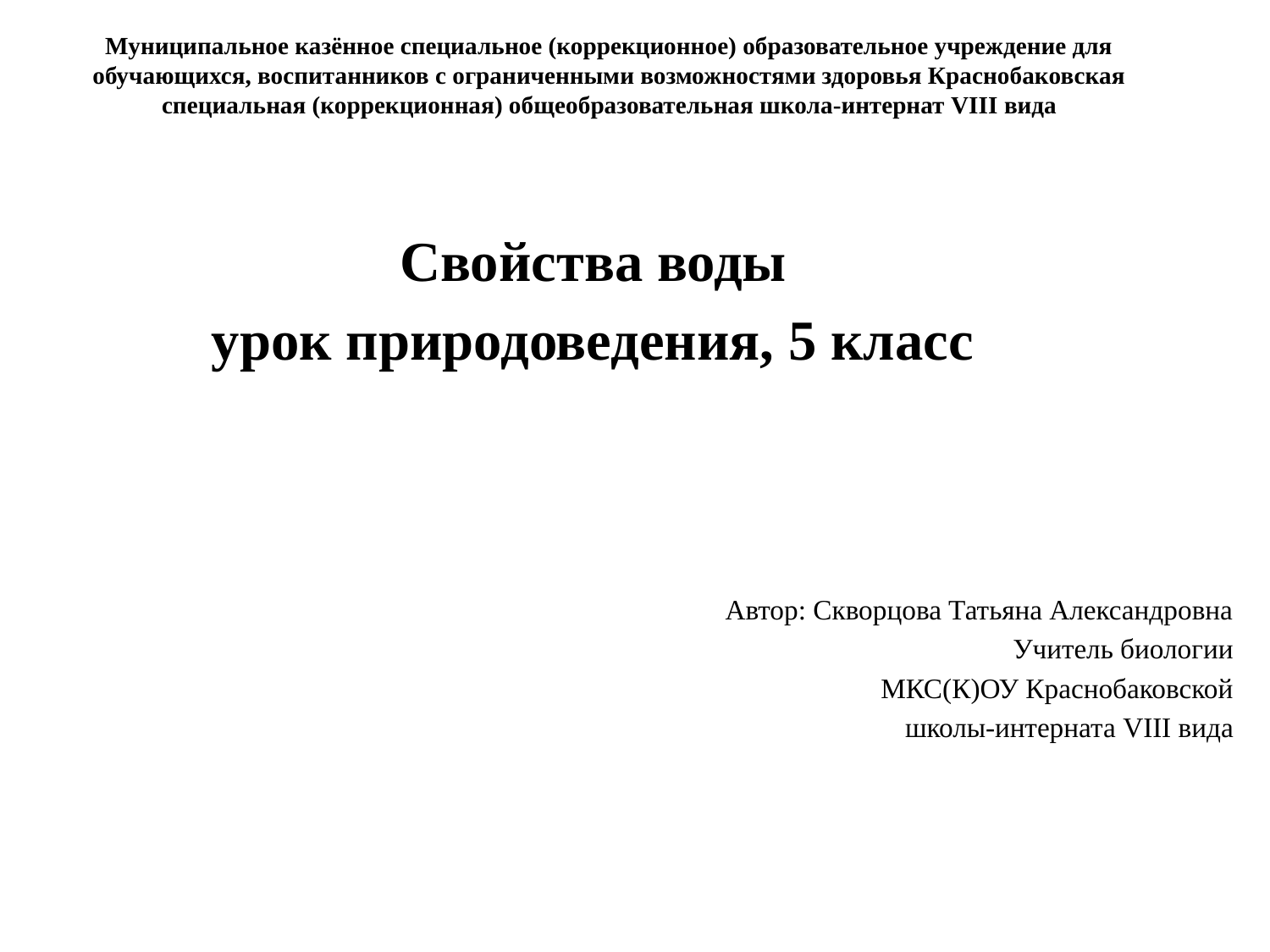

# Муниципальное казённое специальное (коррекционное) образовательное учреждение для обучающихся, воспитанников с ограниченными возможностями здоровья Краснобаковская специальная (коррекционная) общеобразовательная школа-интернат VIII вида
Свойства воды
урок природоведения, 5 класс
Автор: Скворцова Татьяна Александровна
Учитель биологии
МКС(К)ОУ Краснобаковской
 школы-интерната VIII вида